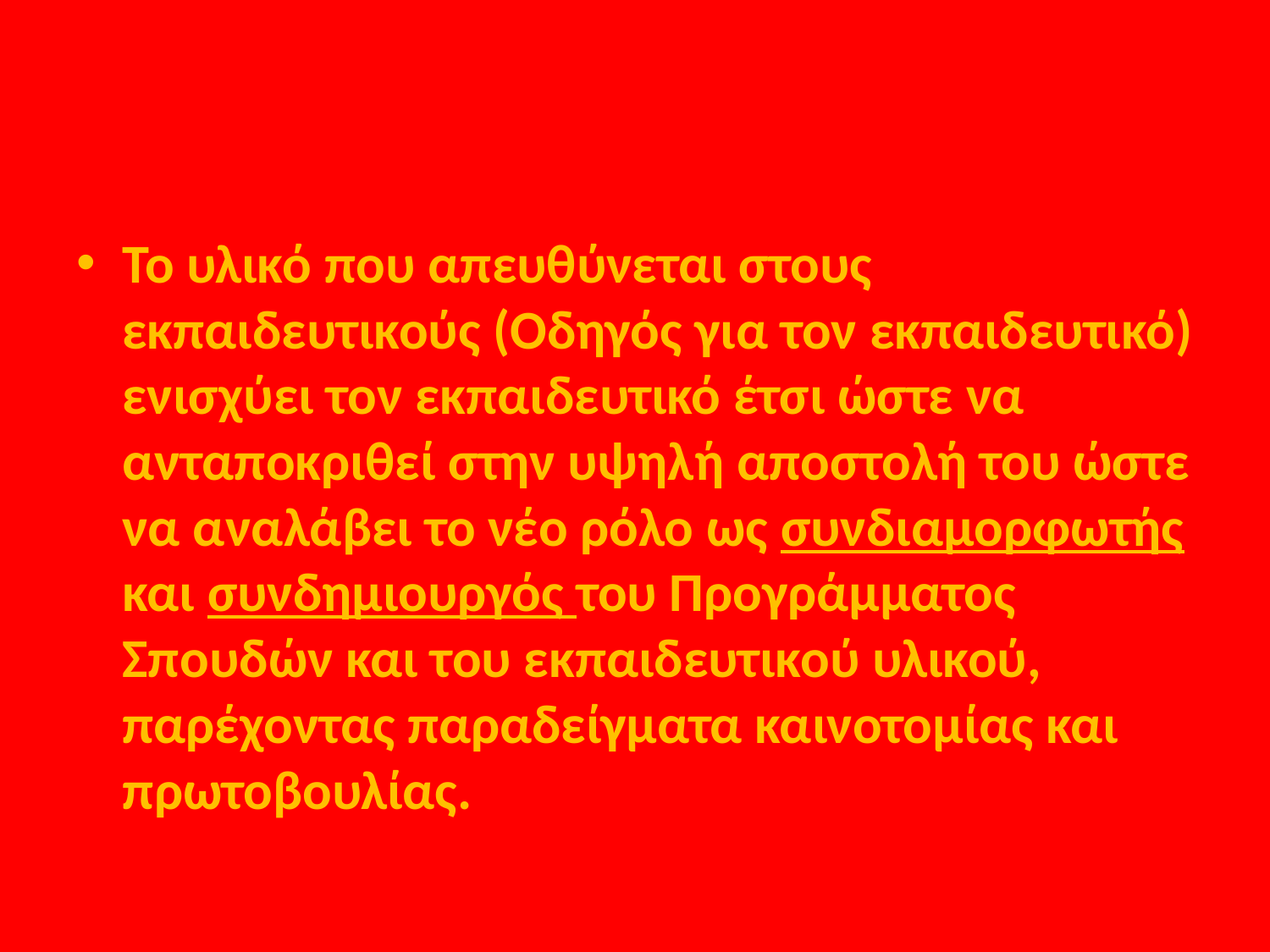

#
Το υλικό που απευθύνεται στους εκπαιδευτικούς (Οδηγός για τον εκπαιδευτικό) ενισχύει τον εκπαιδευτικό έτσι ώστε να ανταποκριθεί στην υψηλή αποστολή του ώστε να αναλάβει το νέο ρόλο ως συνδιαμορφωτής και συνδημιουργός του Προγράμματος Σπουδών και του εκπαιδευτικού υλικού, παρέχοντας παραδείγματα καινοτομίας και πρωτοβουλίας.